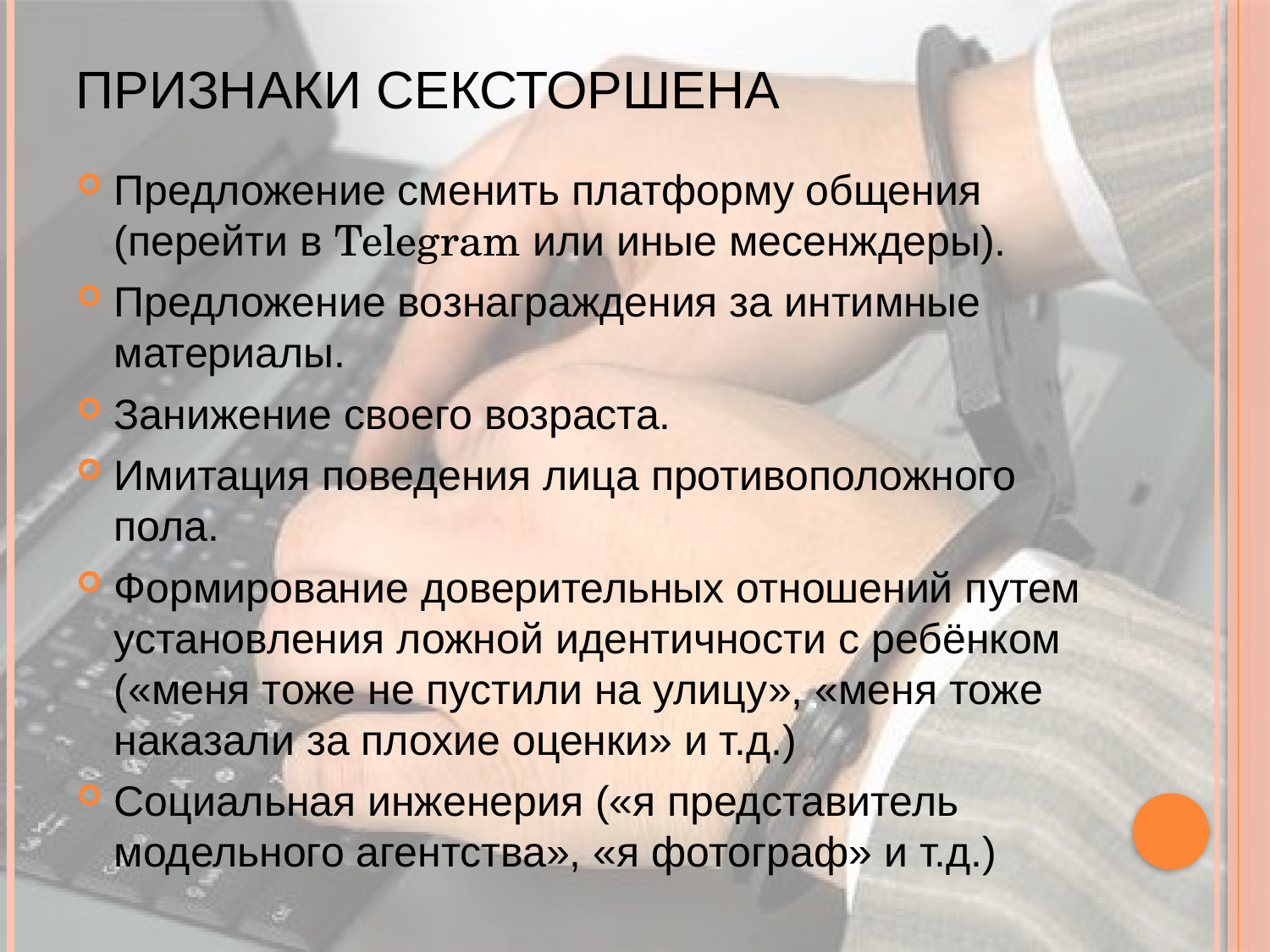

# Признаки сексторшена
Предложение сменить платформу общения (перейти в Telegram или иные месенждеры).
Предложение вознаграждения за интимные материалы.
Занижение своего возраста.
Имитация поведения лица противоположного пола.
Формирование доверительных отношений путем установления ложной идентичности с ребёнком («меня тоже не пустили на улицу», «меня тоже наказали за плохие оценки» и т.д.)
Социальная инженерия («я представитель модельного агентства», «я фотограф» и т.д.)